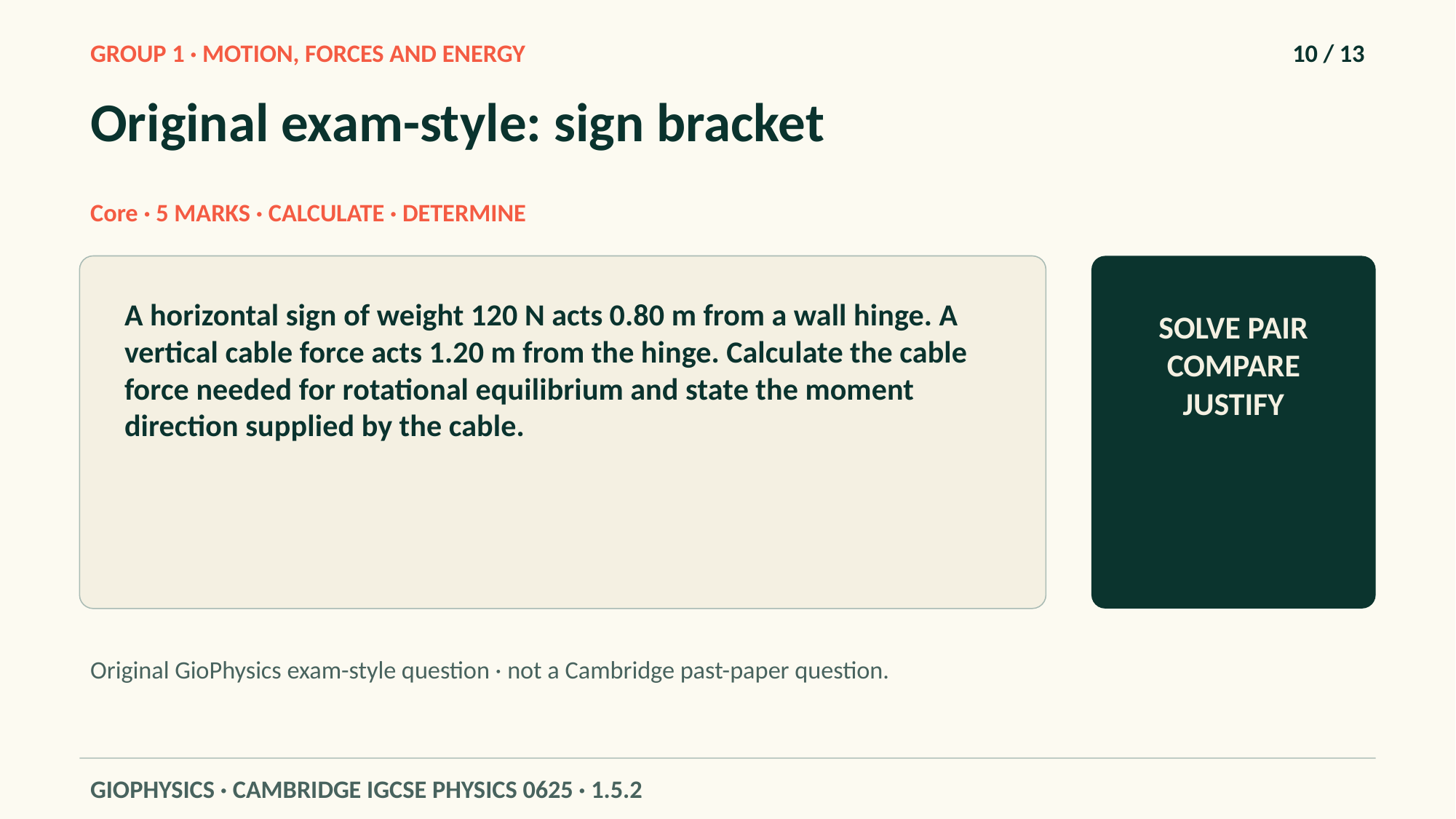

GROUP 1 · MOTION, FORCES AND ENERGY
10 / 13
Original exam-style: sign bracket
Core · 5 MARKS · CALCULATE · DETERMINE

A horizontal sign of weight 120 N acts 0.80 m from a wall hinge. A vertical cable force acts 1.20 m from the hinge. Calculate the cable force needed for rotational equilibrium and state the moment direction supplied by the cable.
SOLVE PAIR COMPARE JUSTIFY
Original GioPhysics exam-style question · not a Cambridge past-paper question.

GIOPHYSICS · CAMBRIDGE IGCSE PHYSICS 0625 · 1.5.2